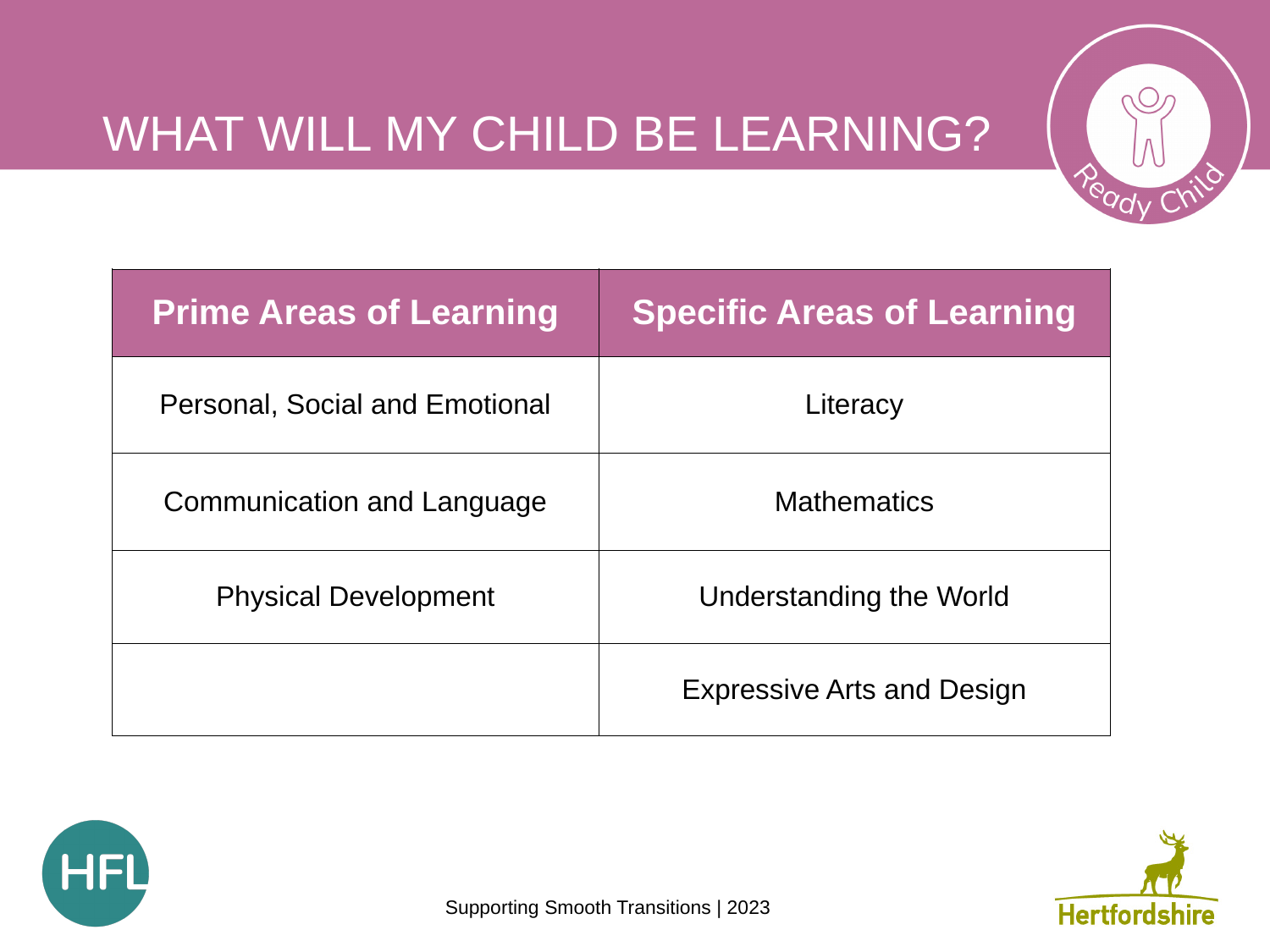

# What will my child be learning?
| Prime Areas of Learning | Specific Areas of Learning |
| --- | --- |
| Personal, Social and Emotional | Literacy |
| Communication and Language | Mathematics |
| Physical Development | Understanding the World |
|  | Expressive Arts and Design |